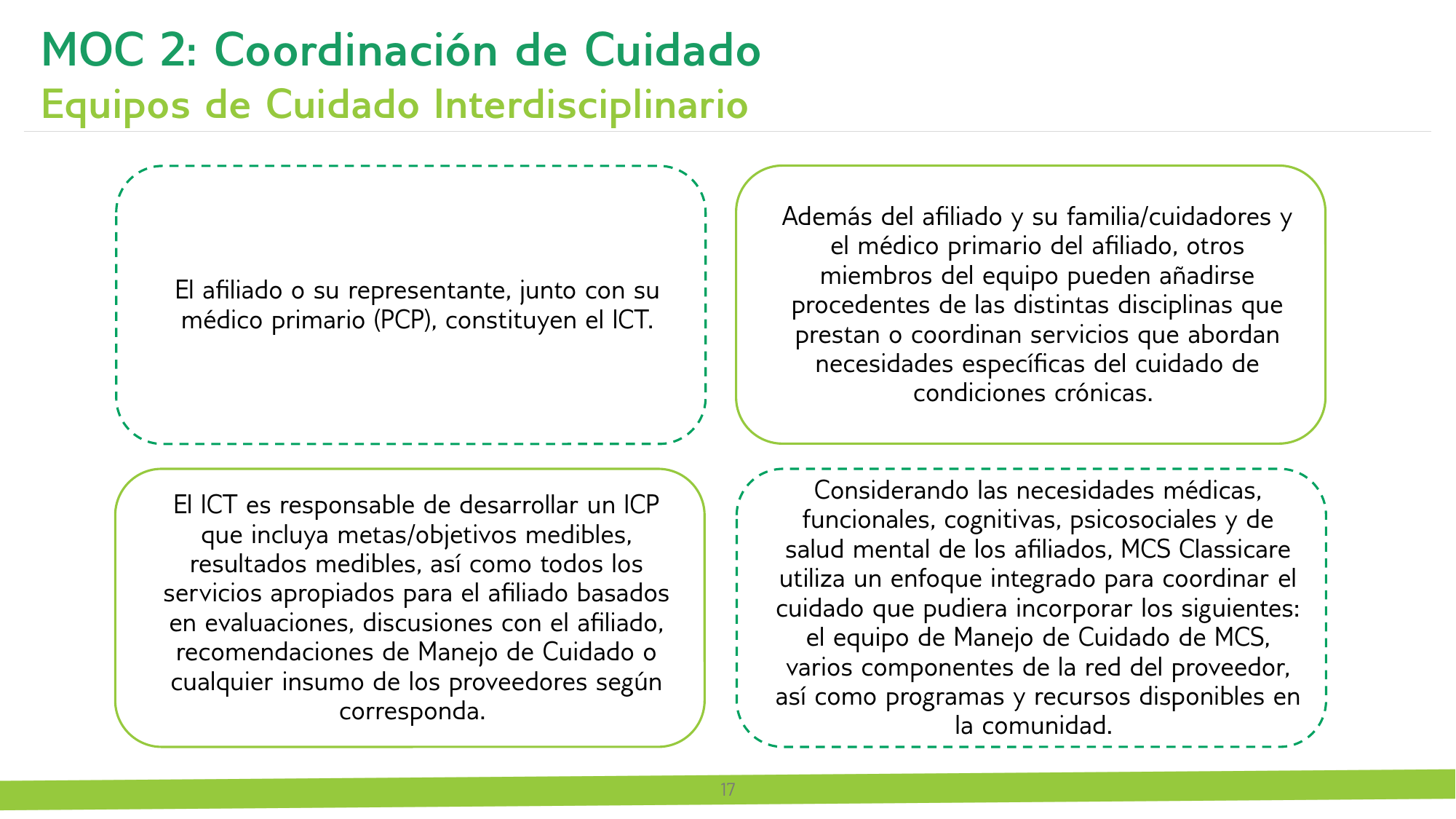

MOC 2: Coordinación de Cuidado
Equipos de Cuidado Interdisciplinario (cont.)
El afiliado o su representante, junto con su médico primario (PCP), constituyen el ICT.
Además del afiliado y su familia/cuidadores y el médico primario del afiliado, otros miembros del equipo pueden añadirse procedentes de las distintas disciplinas que prestan o coordinan servicios que abordan necesidades específicas del cuidado de condiciones crónicas.
Considerando las necesidades médicas, funcionales, cognitivas, psicosociales y de salud mental de los afiliados, MCS Classicare utiliza un enfoque integrado para coordinar el cuidado que pudiera incorporar los siguientes: el equipo de Manejo de Cuidado de MCS, varios componentes de la red del proveedor, así como programas y recursos disponibles en la comunidad.
El ICT es responsable de desarrollar un ICP que incluya metas/objetivos medibles, resultados medibles, así como todos los servicios apropiados para el afiliado basados en evaluaciones, discusiones con el afiliado, recomendaciones de Manejo de Cuidado o cualquier insumo de los proveedores según corresponda.
17